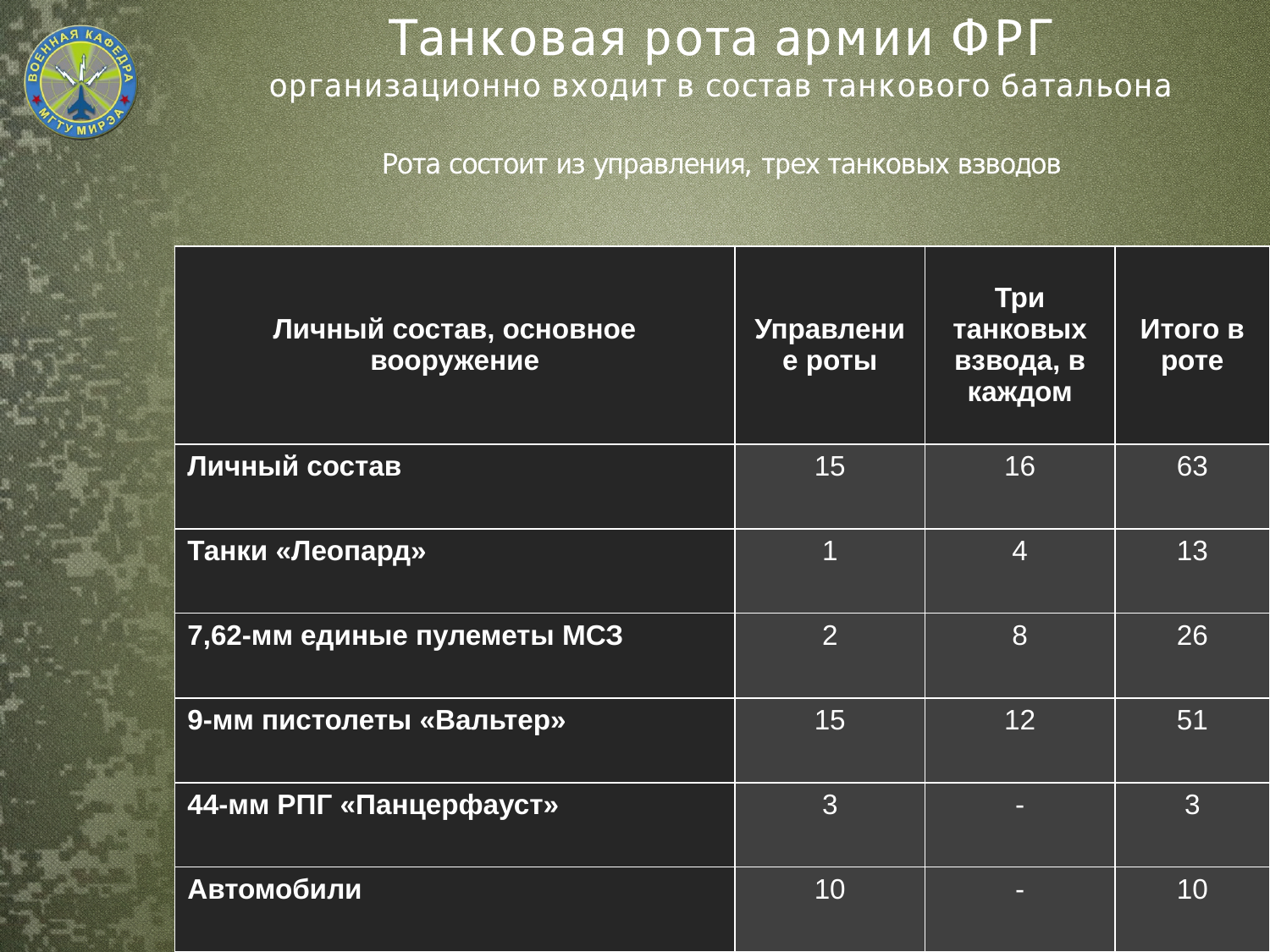

Танковая рота армии ФРГ
организационно входит в состав танкового батальона
Рота состоит из управления, трех танковых взводов
| Личный состав, основное вооружение | Управление роты | Три танковых взвода, в каждом | Итого в роте |
| --- | --- | --- | --- |
| Личный состав | 15 | 16 | 63 |
| Танки «Леопард» | 1 | 4 | 13 |
| 7,62-мм единые пулеметы МСЗ | 2 | 8 | 26 |
| 9-мм пистолеты «Вальтер» | 15 | 12 | 51 |
| 44-мм РПГ «Панцерфауст» | 3 | - | 3 |
| Автомобили | 10 | - | 10 |